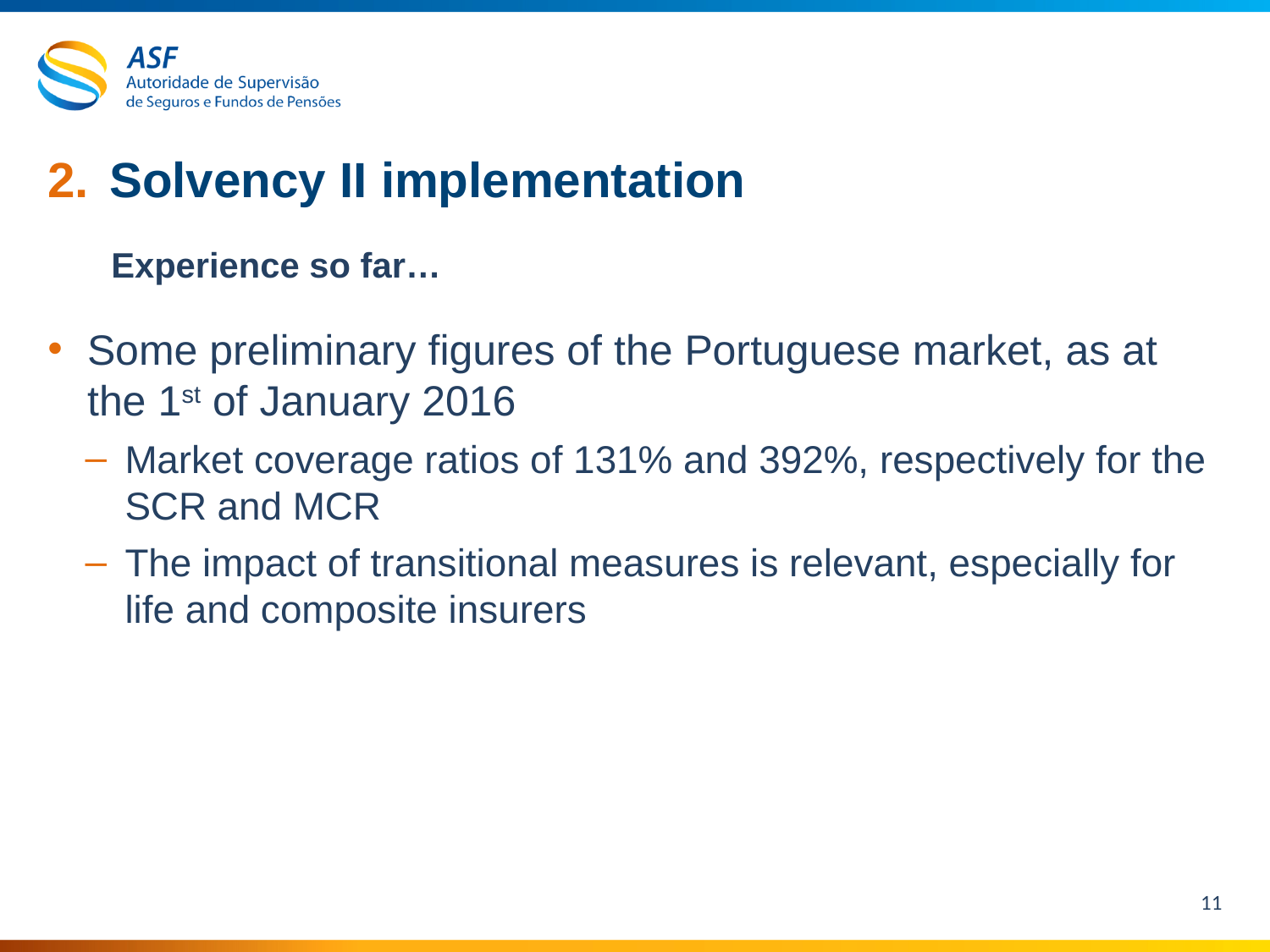

# 2.	Solvency II implementation
Experience so far…
Some preliminary figures of the Portuguese market, as at the 1st of January 2016
Market coverage ratios of 131% and 392%, respectively for the SCR and MCR
The impact of transitional measures is relevant, especially for life and composite insurers
11